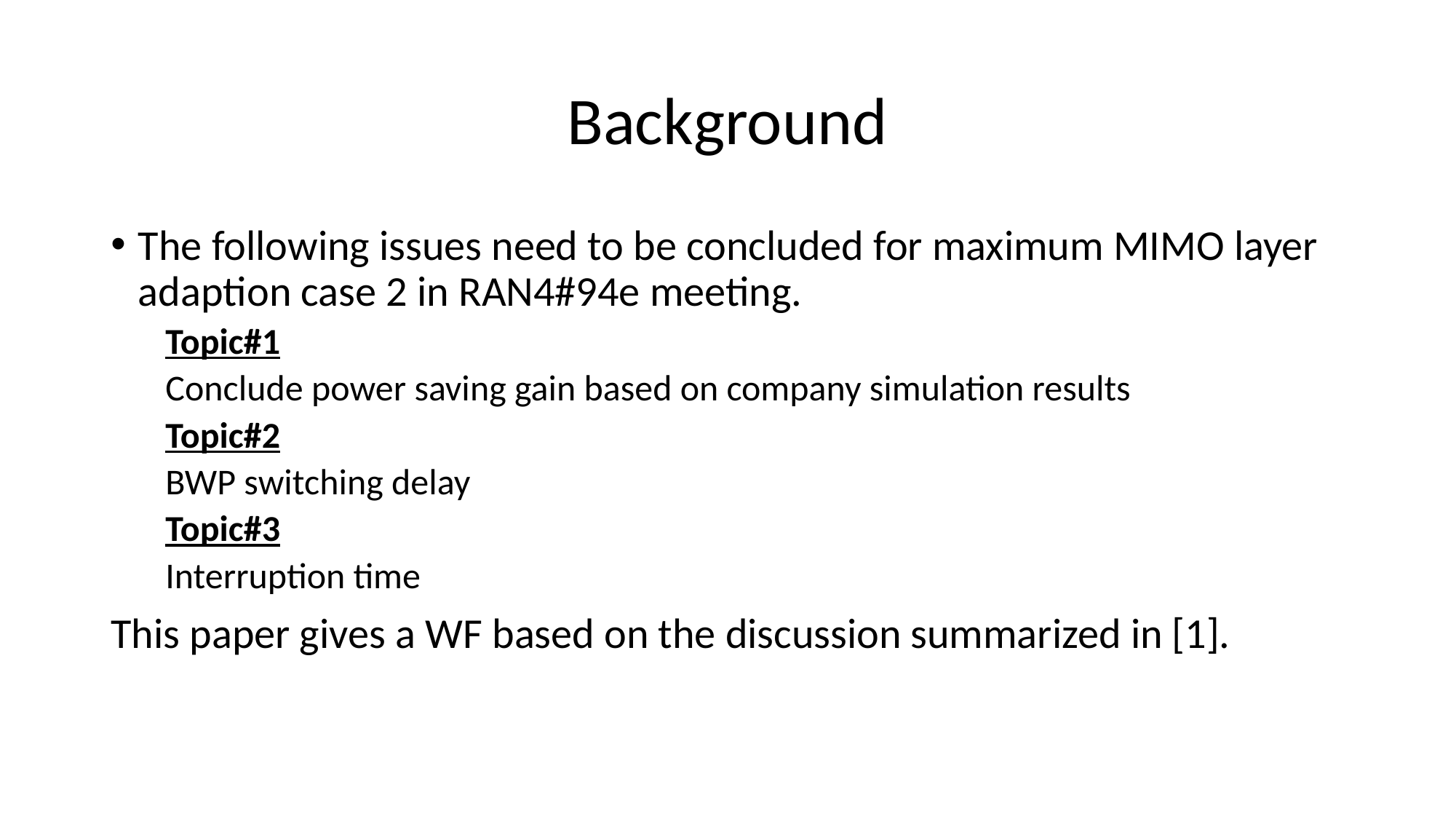

# Background
The following issues need to be concluded for maximum MIMO layer adaption case 2 in RAN4#94e meeting.
Topic#1
Conclude power saving gain based on company simulation results
Topic#2
BWP switching delay
Topic#3
Interruption time
This paper gives a WF based on the discussion summarized in [1].